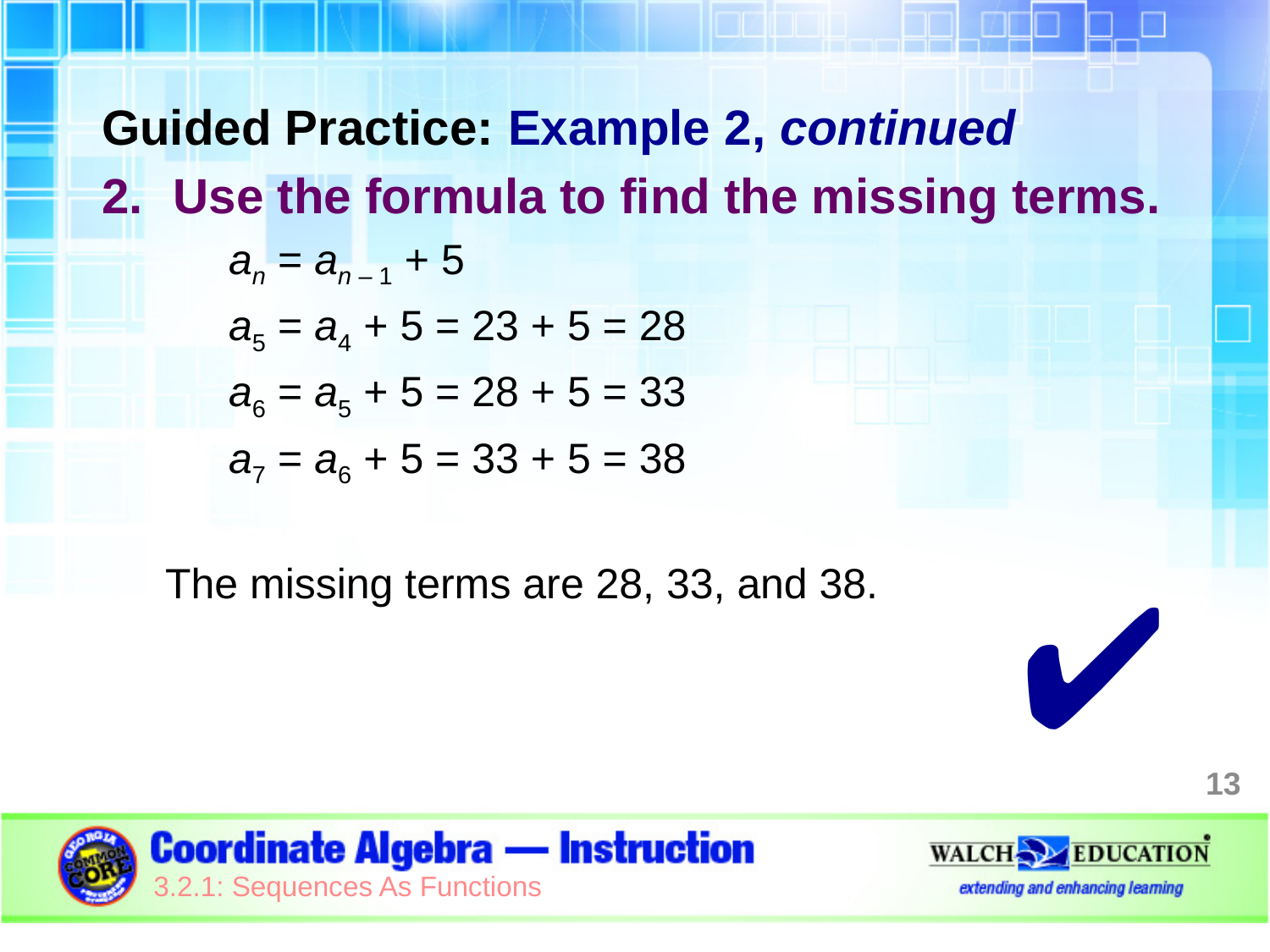

Guided Practice: Example 2, continued
Use the formula to find the missing terms.
an = an – 1 + 5
a5 = a4 + 5 = 23 + 5 = 28
a6 = a5 + 5 = 28 + 5 = 33
a7 = a6 + 5 = 33 + 5 = 38

The missing terms are 28, 33, and 38.

✔
13
3.2.1: Sequences As Functions